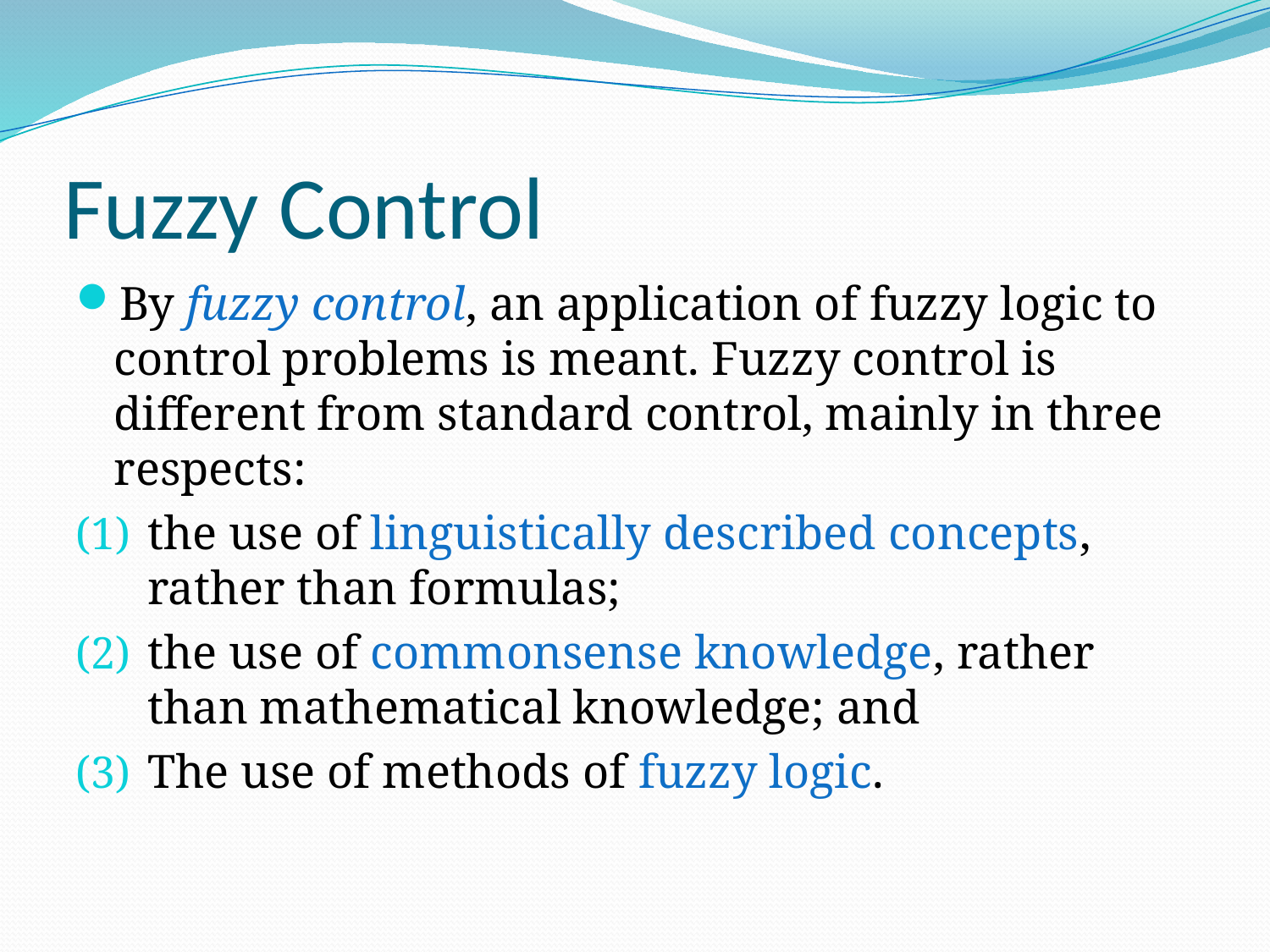

# Fuzzy Control
By fuzzy control, an application of fuzzy logic to control problems is meant. Fuzzy control is different from standard control, mainly in three respects:
the use of linguistically described concepts, rather than formulas;
the use of commonsense knowledge, rather than mathematical knowledge; and
The use of methods of fuzzy logic.